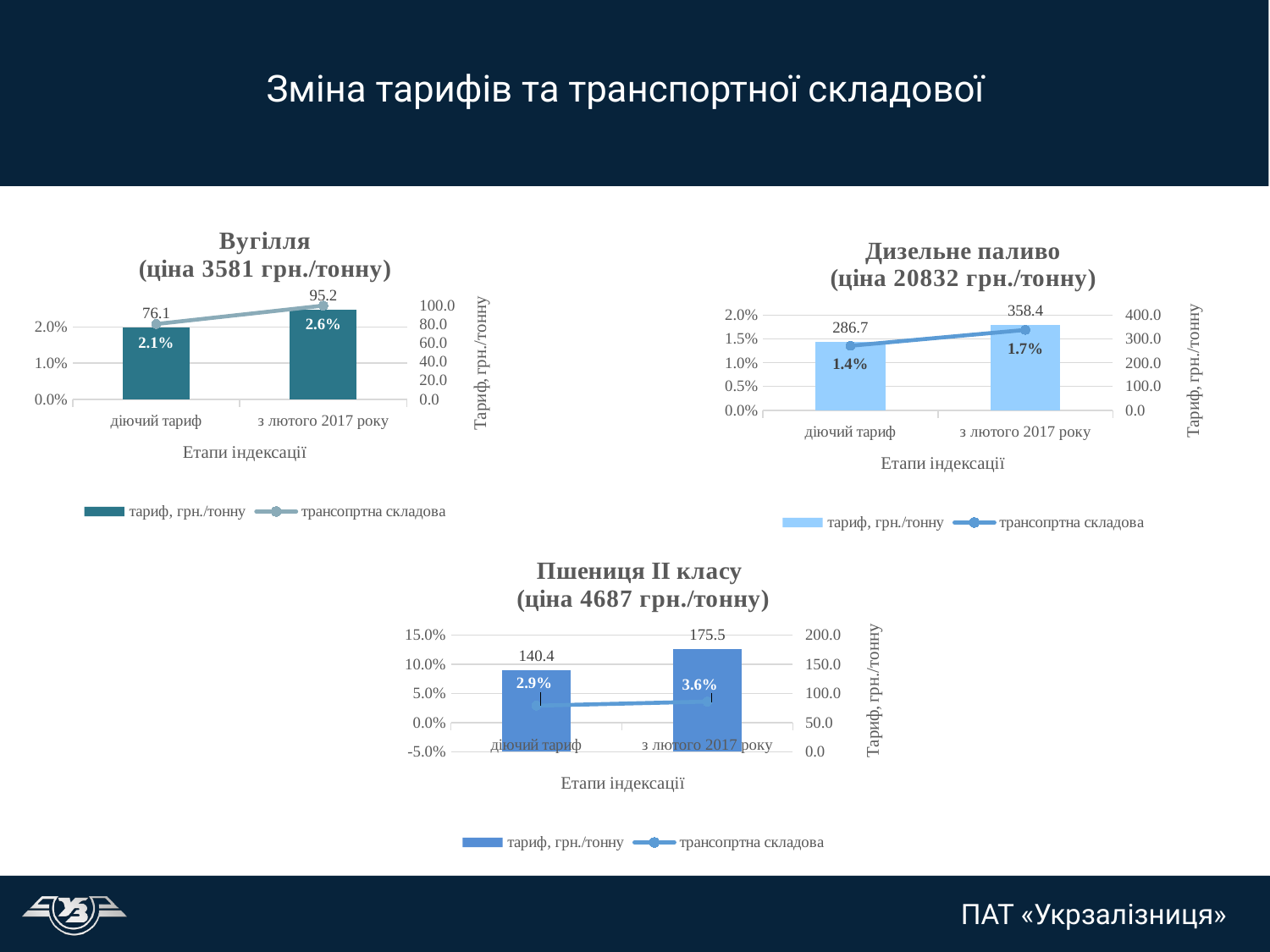

Зміна тарифів та транспортної складової

### Chart: Вугілля
(ціна 3581 грн./тонну)

| Category | тариф, грн./тонну | трансопртна складова |
|---|---|---|
| діючий тариф | 76.1 | 0.020808837603565666 |
| з лютого 2017 року | 95.2 | 0.025896305968119256 |

### Chart: Дизельне паливо
(ціна 20832 грн./тонну)

| Category | тариф, грн./тонну | трансопртна складова |
|---|---|---|
| діючий тариф | 286.7 | 0.013575646228224275 |
| з лютого 2017 року | 358.4 | 0.01691331923890063 |

### Chart: Пшениця ІІ класу
(ціна 4687 грн./тонну)

| Category | тариф, грн./тонну | трансопртна складова |
|---|---|---|
| діючий тариф | 140.4 | 0.029083978953473925 |
| з лютого 2017 року | 175.5 | 0.03609254498714653 |